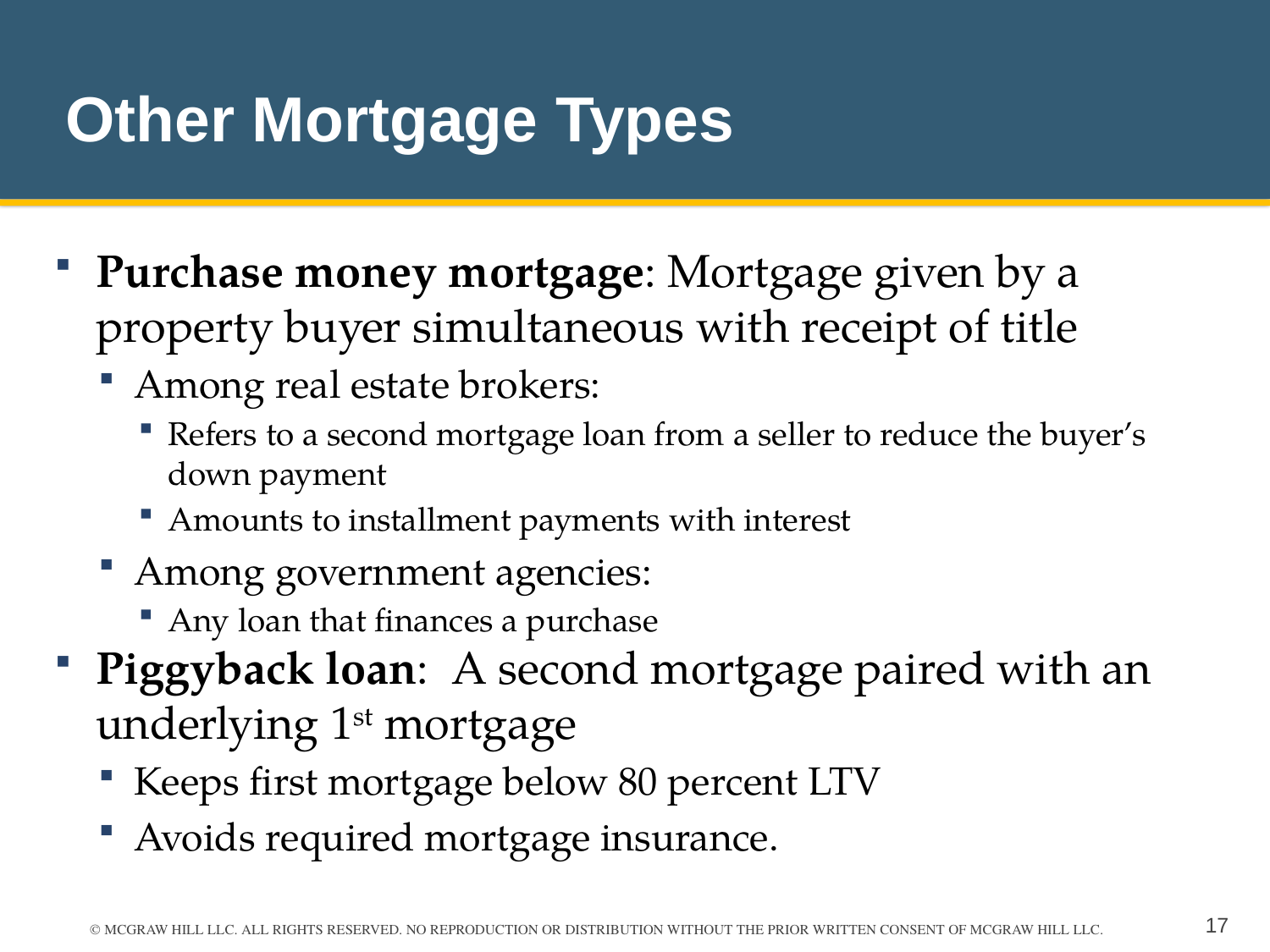

# Other Mortgage Types
Purchase money mortgage: Mortgage given by a property buyer simultaneous with receipt of title
Among real estate brokers:
Refers to a second mortgage loan from a seller to reduce the buyer’s down payment
Amounts to installment payments with interest
Among government agencies:
Any loan that finances a purchase
Piggyback loan:  A second mortgage paired with an underlying 1st mortgage
Keeps first mortgage below 80 percent LTV
Avoids required mortgage insurance.
© MCGRAW HILL LLC. ALL RIGHTS RESERVED. NO REPRODUCTION OR DISTRIBUTION WITHOUT THE PRIOR WRITTEN CONSENT OF MCGRAW HILL LLC.
17